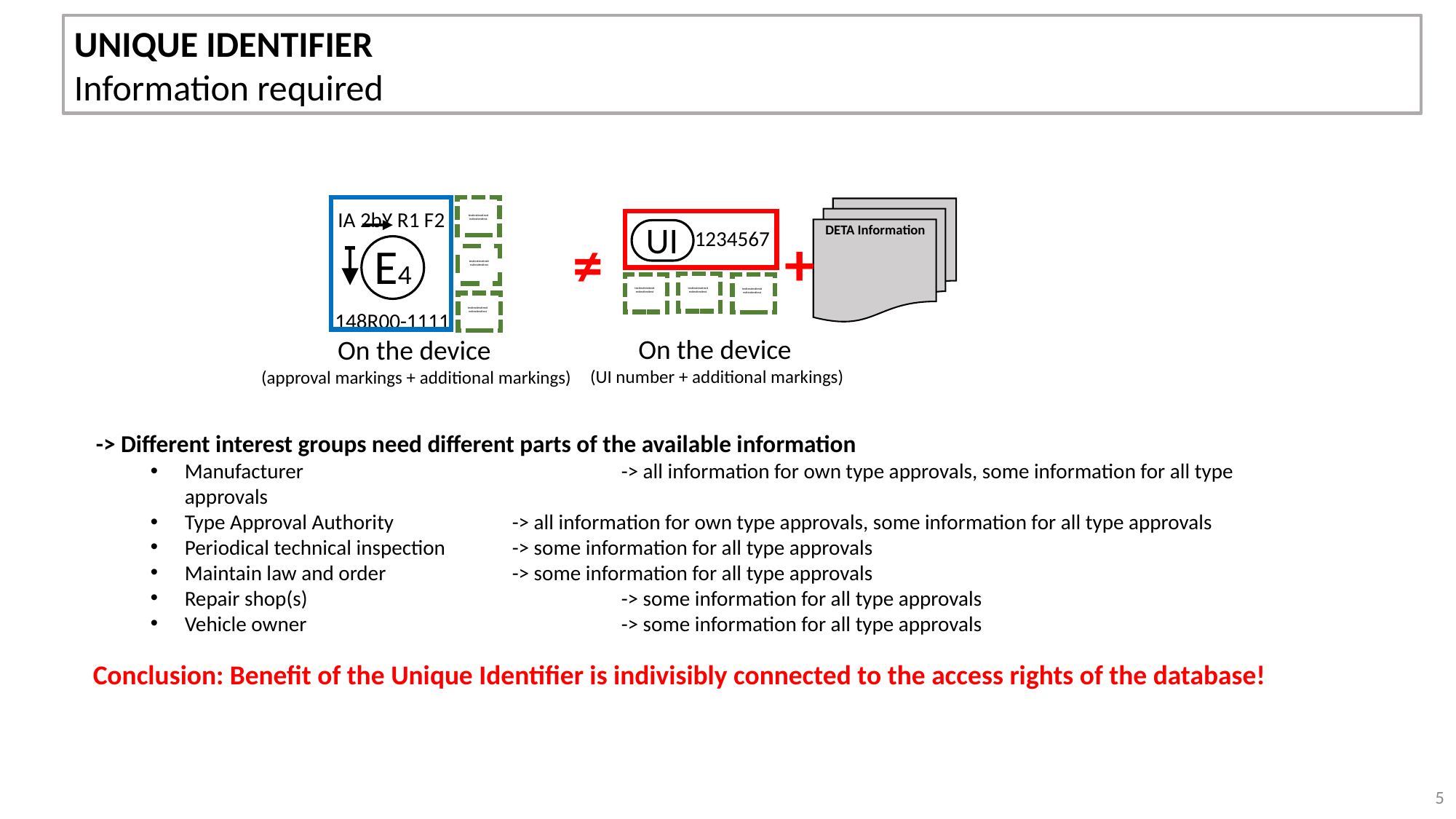

UNIQUE IDENTIFIER
Information required
IA 2bY R1 F2

DETA Information
texttexttexttexttexttexttexttext

UI
1234567
+

≠
E4

texttexttexttexttexttexttexttext

texttexttexttexttexttexttexttext
texttexttexttexttexttexttexttext
148R00-1111
texttexttexttexttexttexttexttext

texttexttexttexttexttexttexttext
On the device
 (UI number + additional markings)
On the device
 (approval markings + additional markings)
-> Different interest groups need different parts of the available information
Manufacturer			-> all information for own type approvals, some information for all type approvals
Type Approval Authority		-> all information for own type approvals, some information for all type approvals
Periodical technical inspection	-> some information for all type approvals
Maintain law and order		-> some information for all type approvals
Repair shop(s)			-> some information for all type approvals
Vehicle owner			-> some information for all type approvals
Conclusion: Benefit of the Unique Identifier is indivisibly connected to the access rights of the database!
5